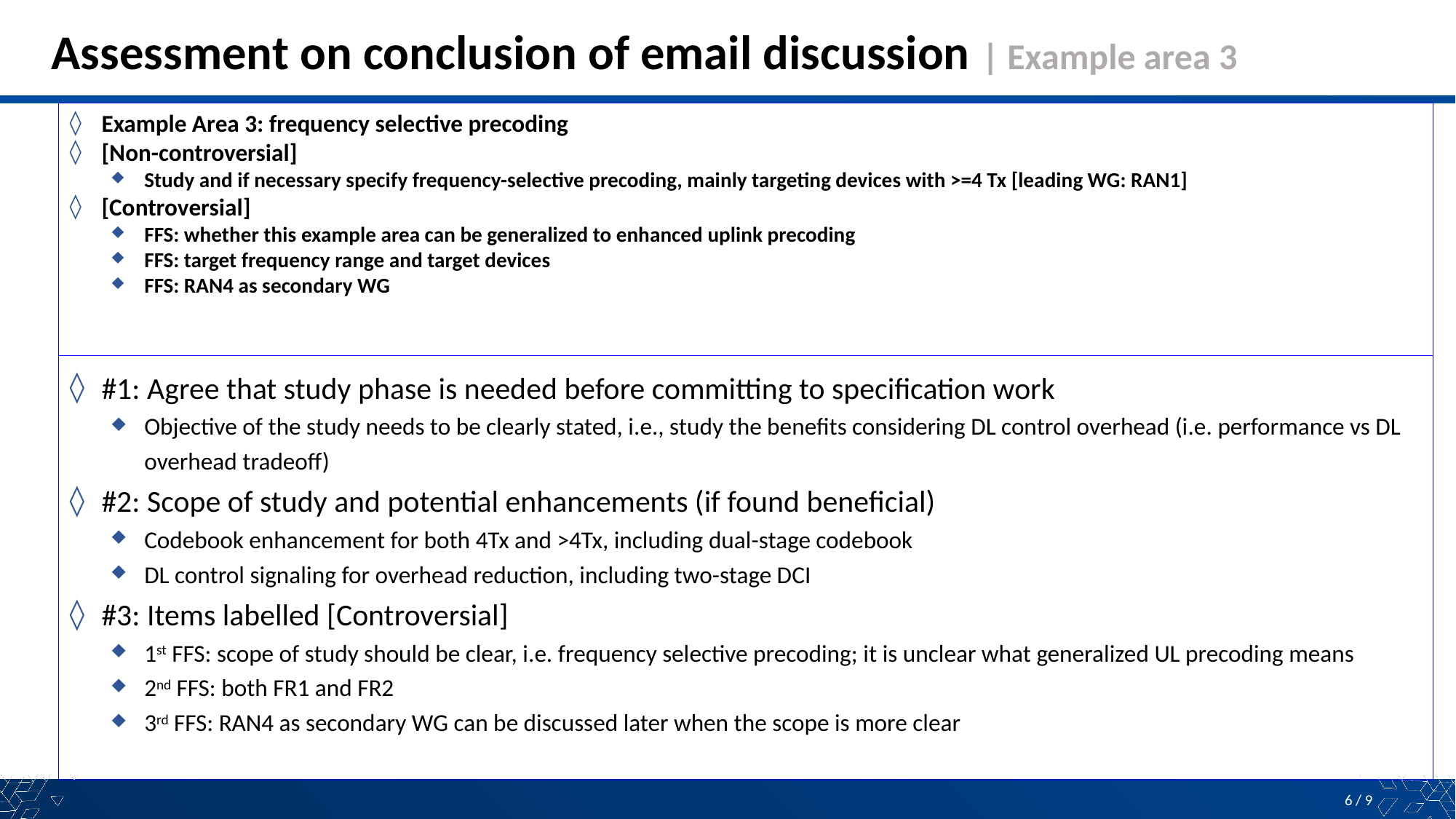

# Assessment on conclusion of email discussion | Example area 3
Example Area 3: frequency selective precoding
[Non-controversial]
Study and if necessary specify frequency-selective precoding, mainly targeting devices with >=4 Tx [leading WG: RAN1]
[Controversial]
FFS: whether this example area can be generalized to enhanced uplink precoding
FFS: target frequency range and target devices
FFS: RAN4 as secondary WG

#1: Agree that study phase is needed before committing to specification work
Objective of the study needs to be clearly stated, i.e., study the benefits considering DL control overhead (i.e. performance vs DL overhead tradeoff)
#2: Scope of study and potential enhancements (if found beneficial)
Codebook enhancement for both 4Tx and >4Tx, including dual-stage codebook
DL control signaling for overhead reduction, including two-stage DCI
#3: Items labelled [Controversial]
1st FFS: scope of study should be clear, i.e. frequency selective precoding; it is unclear what generalized UL precoding means
2nd FFS: both FR1 and FR2
3rd FFS: RAN4 as secondary WG can be discussed later when the scope is more clear